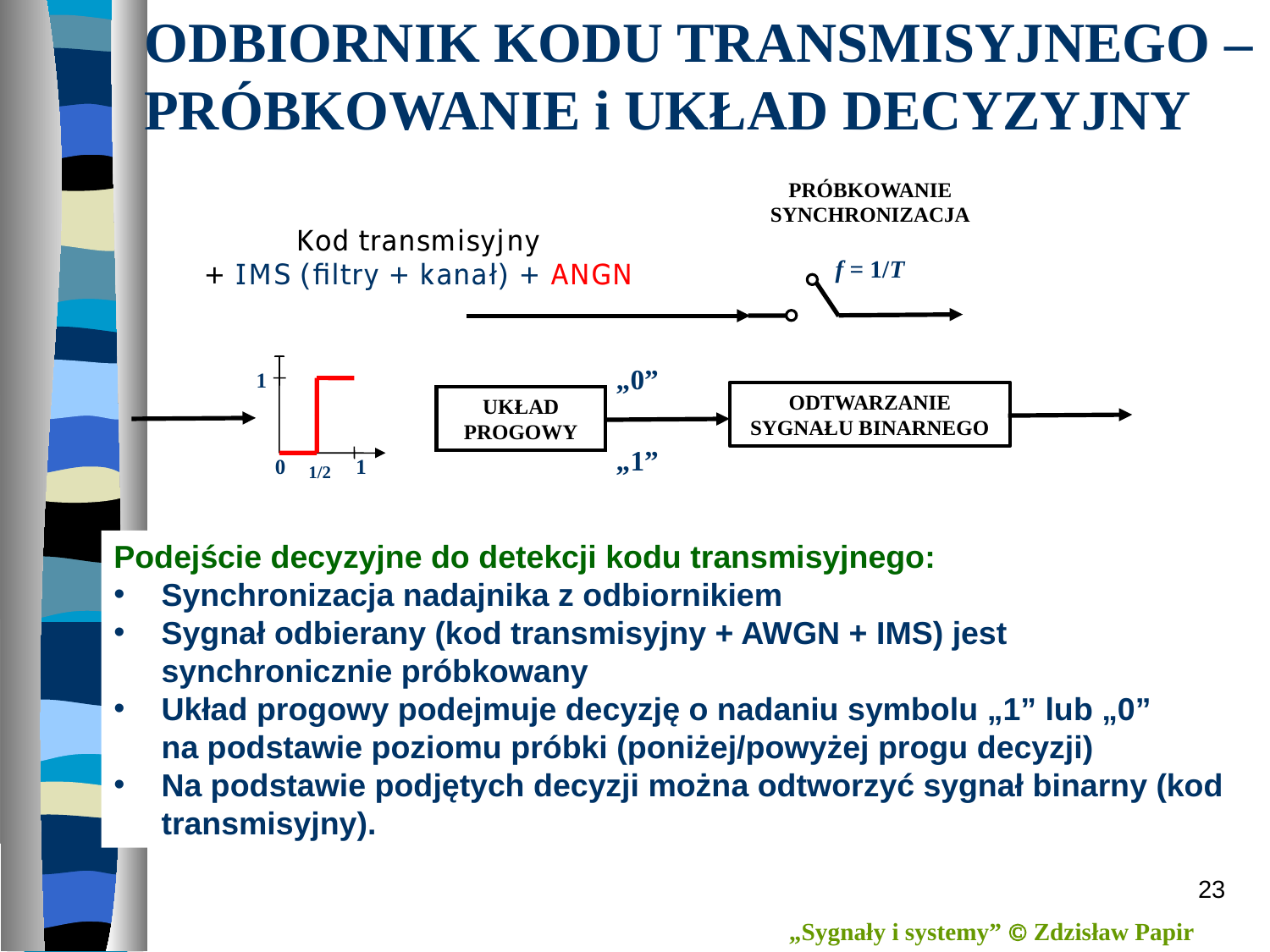

ODBIORNIK KODU TRANSMISYJNEGO – PRÓBKOWANIE i UKŁAD DECYZYJNY
PRÓBKOWANIE
SYNCHRONIZACJA

ILPF

δ(t)
π/W
Sa(Wt)
 f = 1/T

  W
  ω

δ(t)

 0
1

Kod transmisyjny
+ IMS (filtry + kanał) + ANGN

ODTWARZANIE
SYGNAŁU BINARNEGO
UKŁAD
PROGOWY
1
1/2
„0”
„1”

Podejście decyzyjne do detekcji kodu transmisyjnego:
Synchronizacja nadajnika z odbiornikiem
Sygnał odbierany (kod transmisyjny + AWGN + IMS) jest
synchronicznie próbkowany
Układ progowy podejmuje decyzję o nadaniu symbolu „1” lub „0”
na podstawie poziomu próbki (poniżej/powyżej progu decyzji)
Na podstawie podjętych decyzji można odtworzyć sygnał binarny (kod transmisyjny).
23
„Sygnały i systemy” © Zdzisław Papir